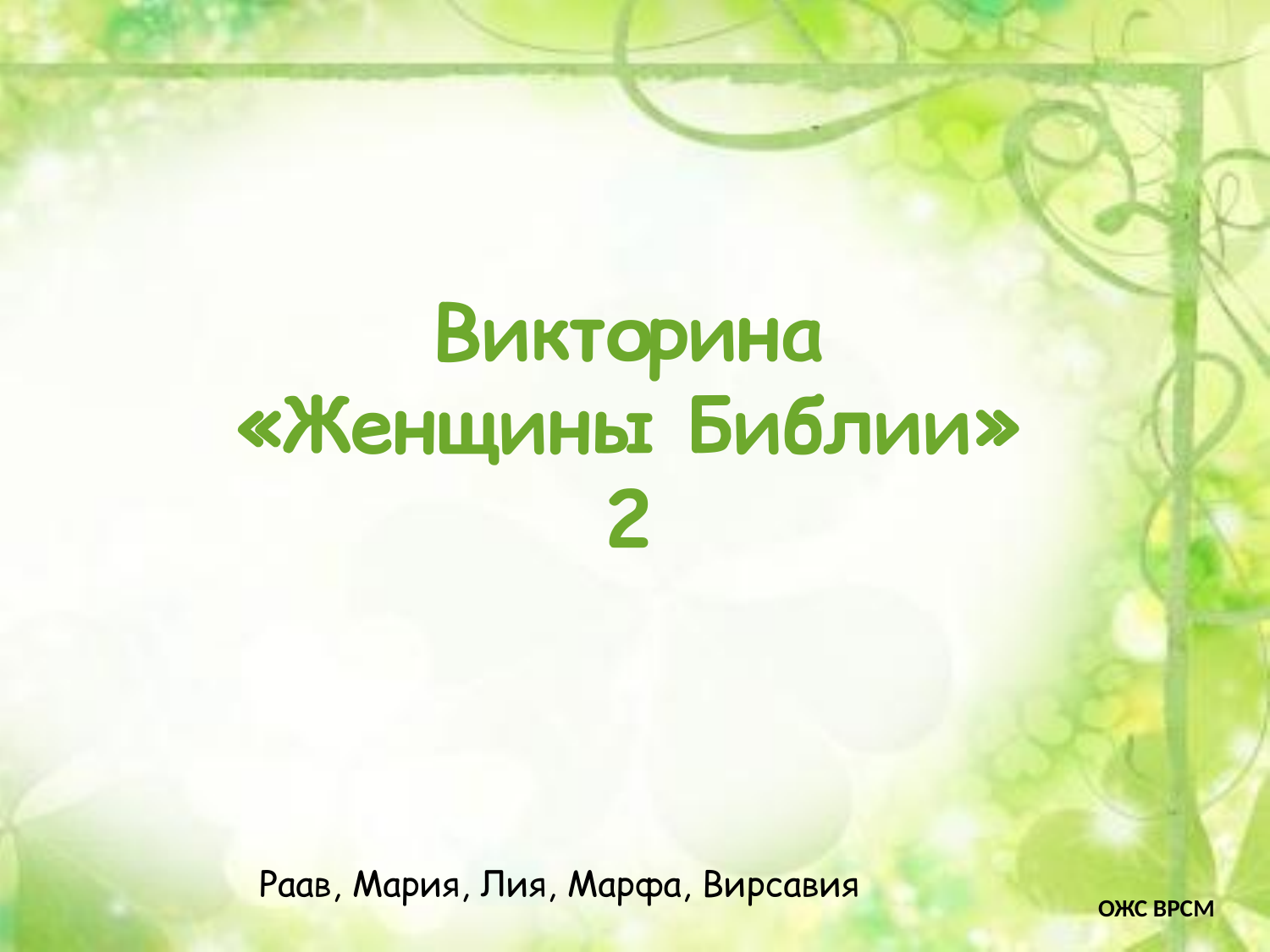

# Викторина «Женщины Библии» 2
Раав, Мария, Лия, Марфа, Вирсавия
ОЖС ВРСМ